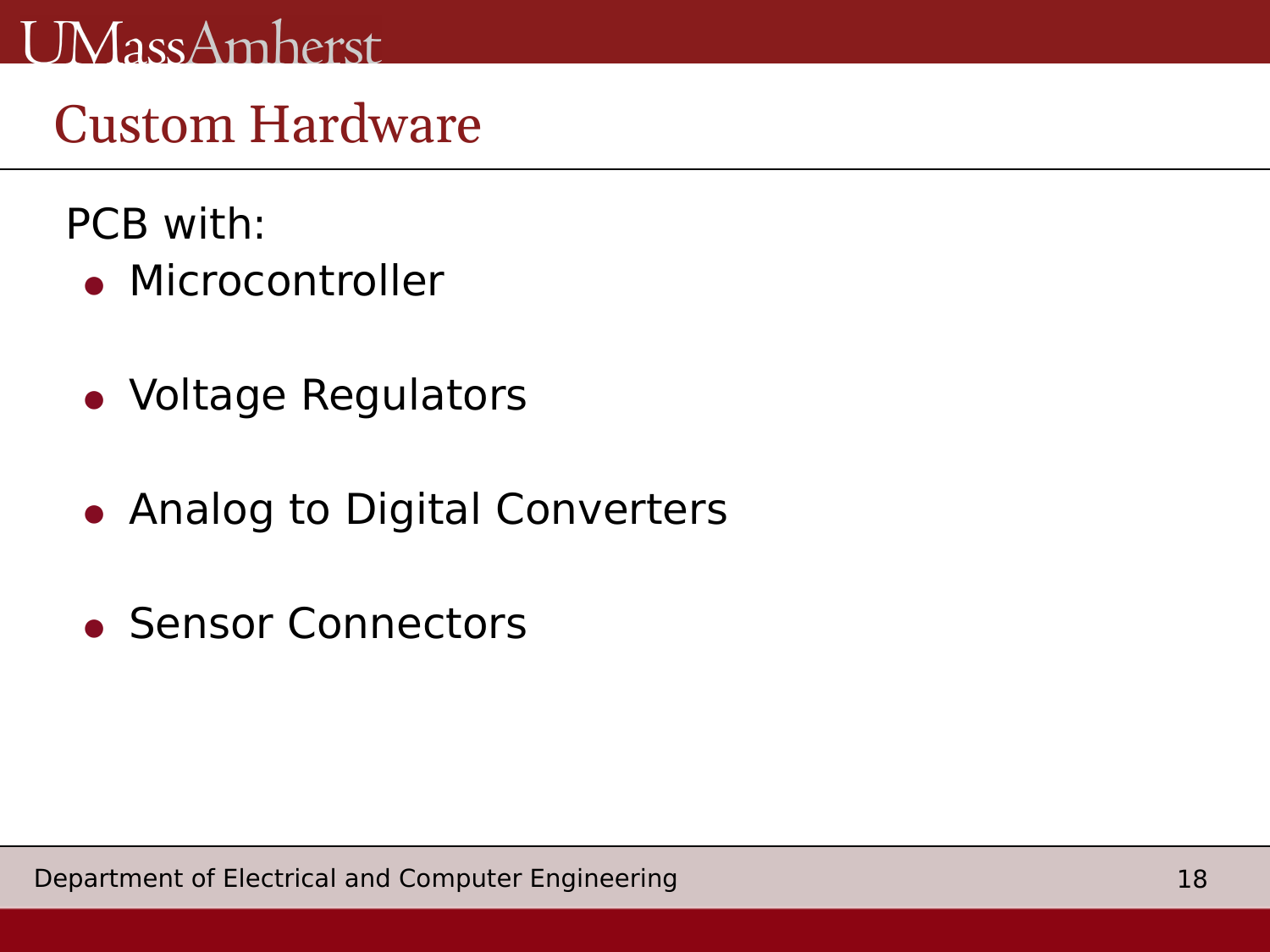

# Custom Hardware
PCB with:
Microcontroller

Voltage Regulators

Analog to Digital Converters

Sensor Connectors